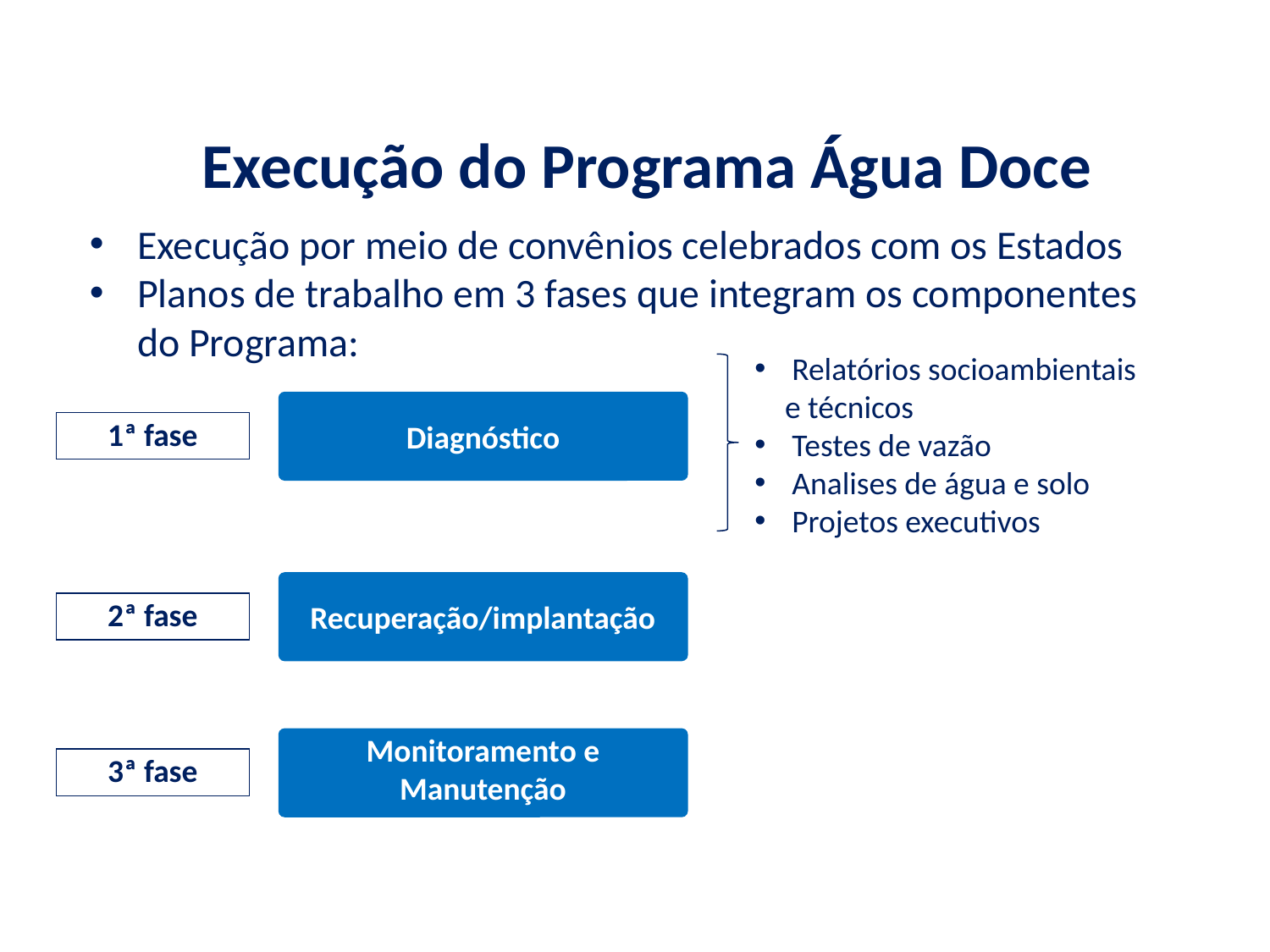

Execução do Programa Água Doce

Execução por meio de convênios celebrados com os Estados
Planos de trabalho em 3 fases que integram os componentes do Programa:
 Relatórios socioambientais e técnicos
 Testes de vazão
 Analises de água e solo
 Projetos executivos

Diagnóstico
1ª fase
Recuperação/implantação
2ª fase
Monitoramento e Manutenção
3ª fase